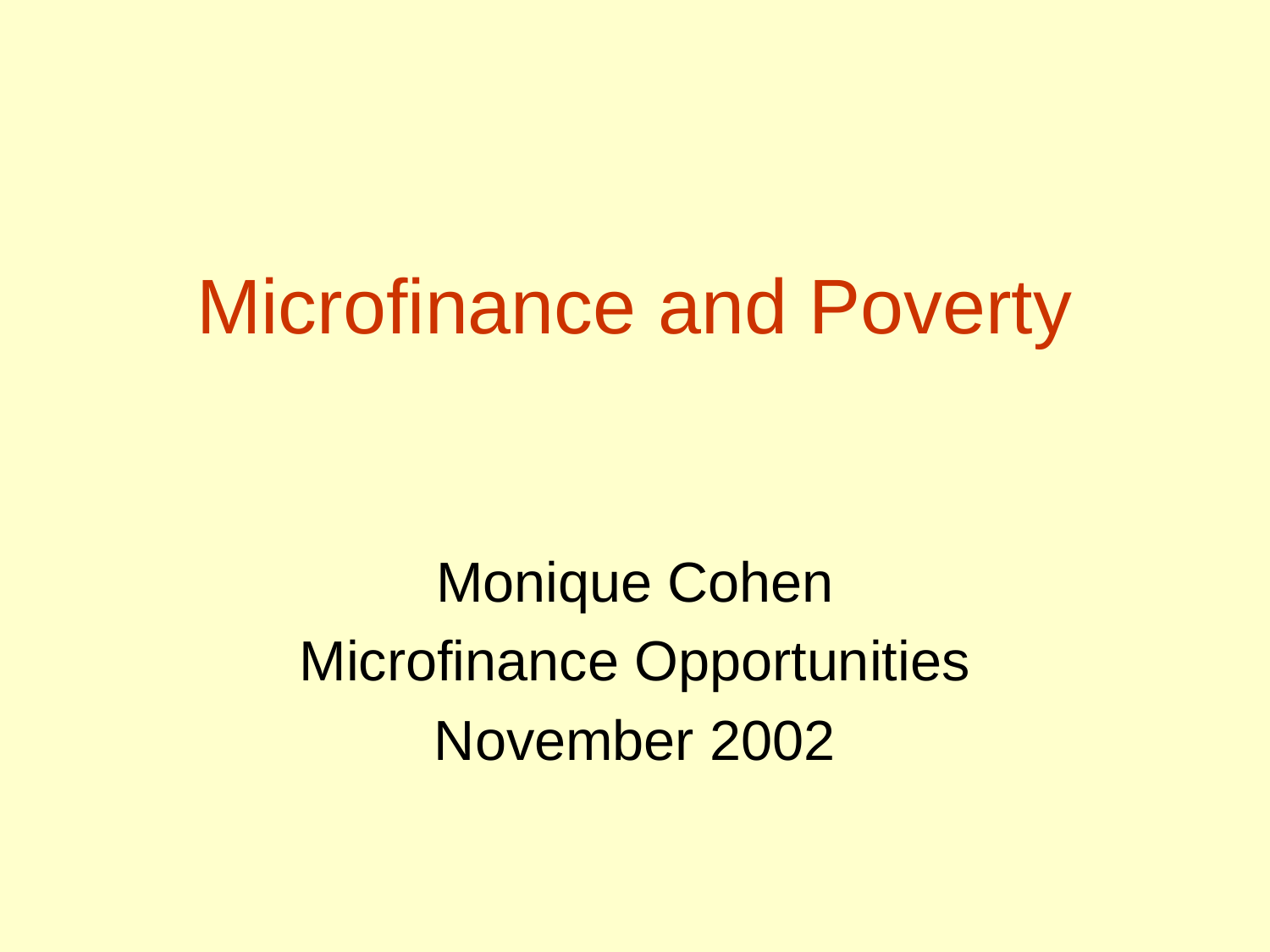

# Microfinance and Poverty
Monique Cohen
Microfinance Opportunities
November 2002